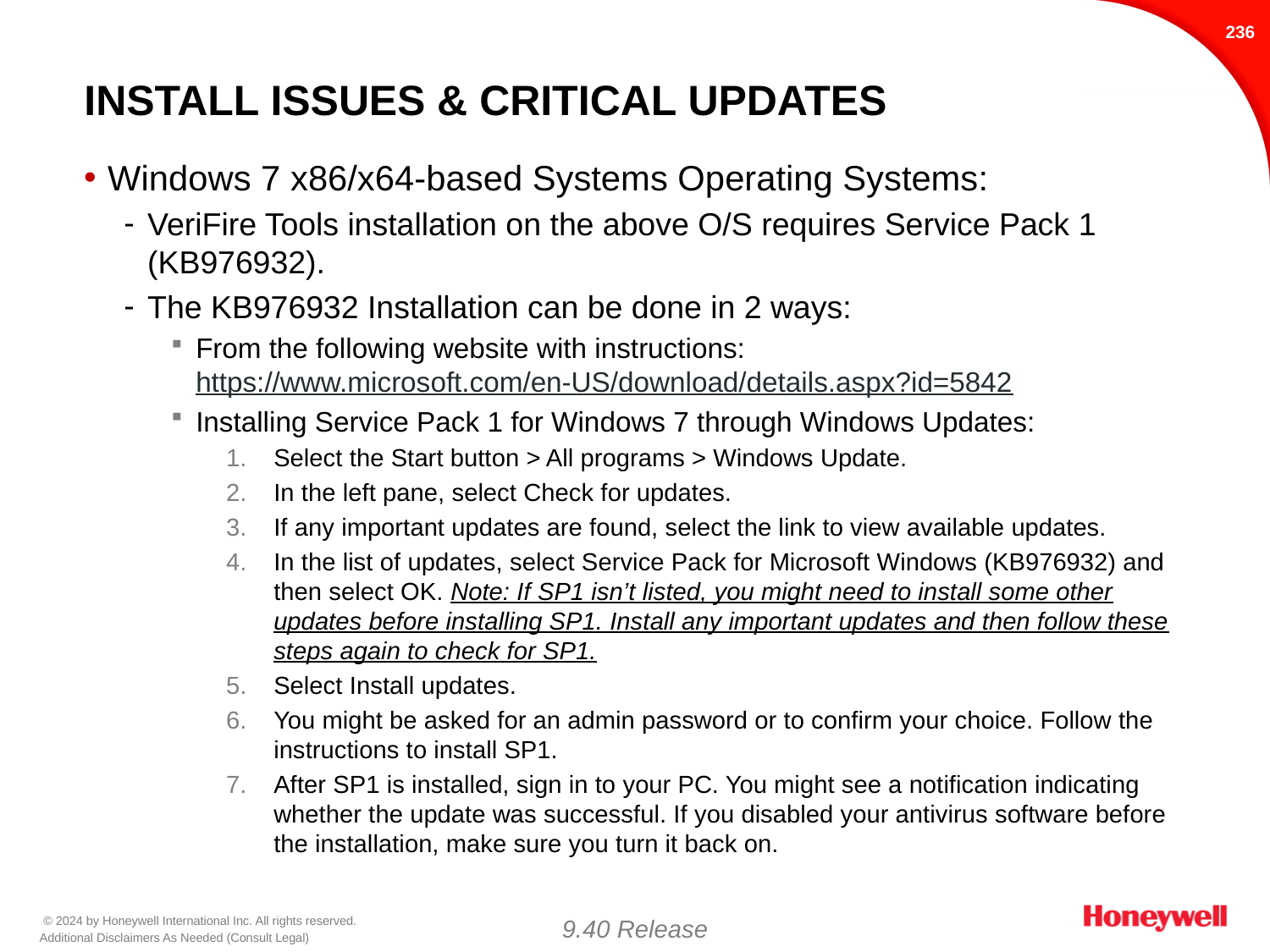

236
# INSTALL ISSUES & Critical Updates
Windows 7 x86/x64-based Systems Operating Systems:
VeriFire Tools installation on the above O/S requires Service Pack 1  (KB976932).
The KB976932 Installation can be done in 2 ways:
From the following website with instructions: https://www.microsoft.com/en-US/download/details.aspx?id=5842
Installing Service Pack 1 for Windows 7 through Windows Updates:
Select the Start button > All programs > Windows Update.
In the left pane, select Check for updates.
If any important updates are found, select the link to view available updates.
In the list of updates, select Service Pack for Microsoft Windows (KB976932) and then select OK. Note: If SP1 isn’t listed, you might need to install some other updates before installing SP1. Install any important updates and then follow these steps again to check for SP1.
Select Install updates.
You might be asked for an admin password or to confirm your choice. Follow the instructions to install SP1.
After SP1 is installed, sign in to your PC. You might see a notification indicating whether the update was successful. If you disabled your antivirus software before the installation, make sure you turn it back on.

9.40 Release